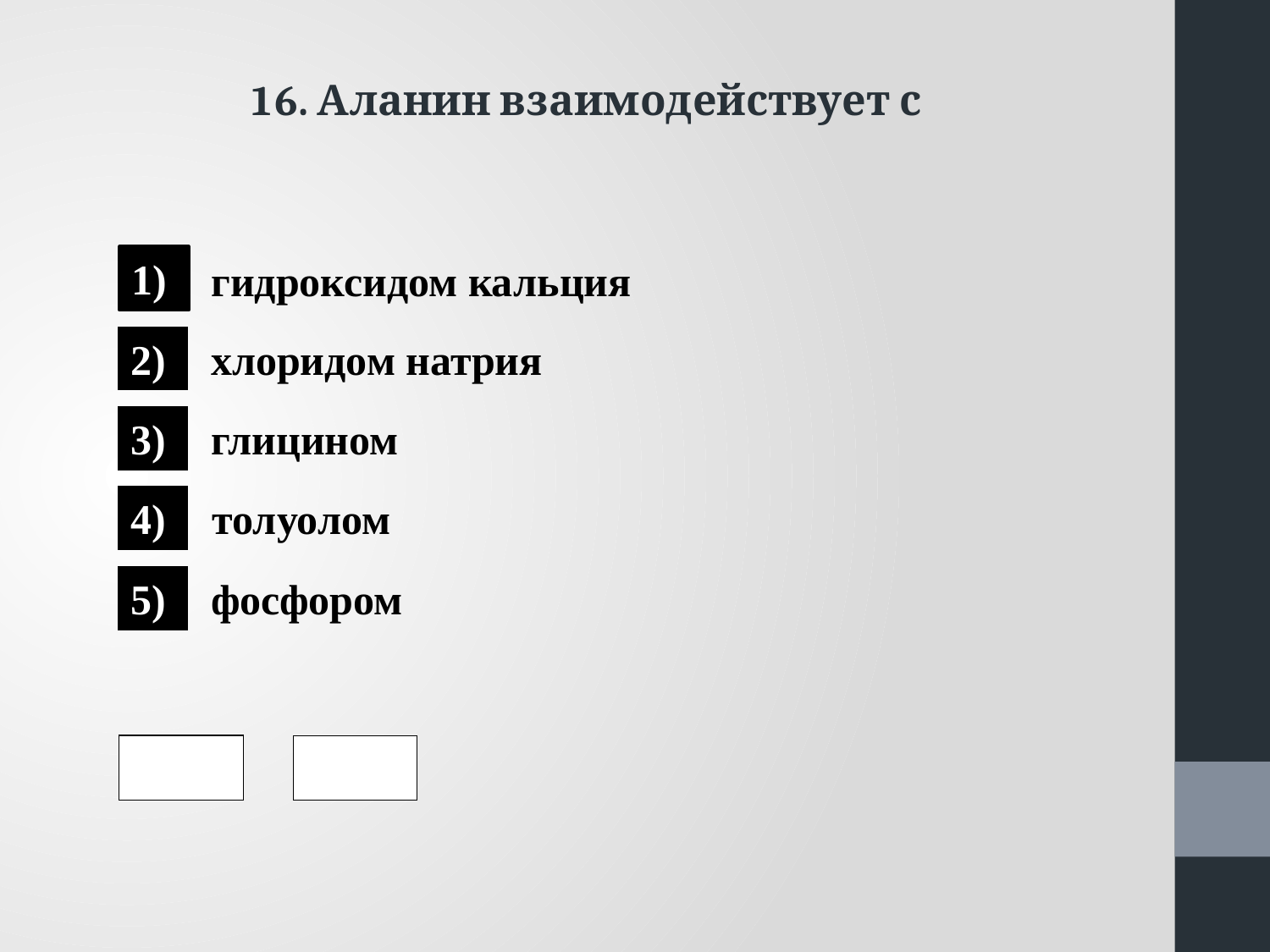

16. Ала­нин вза­и­мо­дей­ству­ет с
1)
гид­рок­си­дом каль­ция
2)
хло­ри­дом на­трия
3)
гли­ци­ном
4)
то­лу­о­лом
5)
фос­фо­ром
1

3